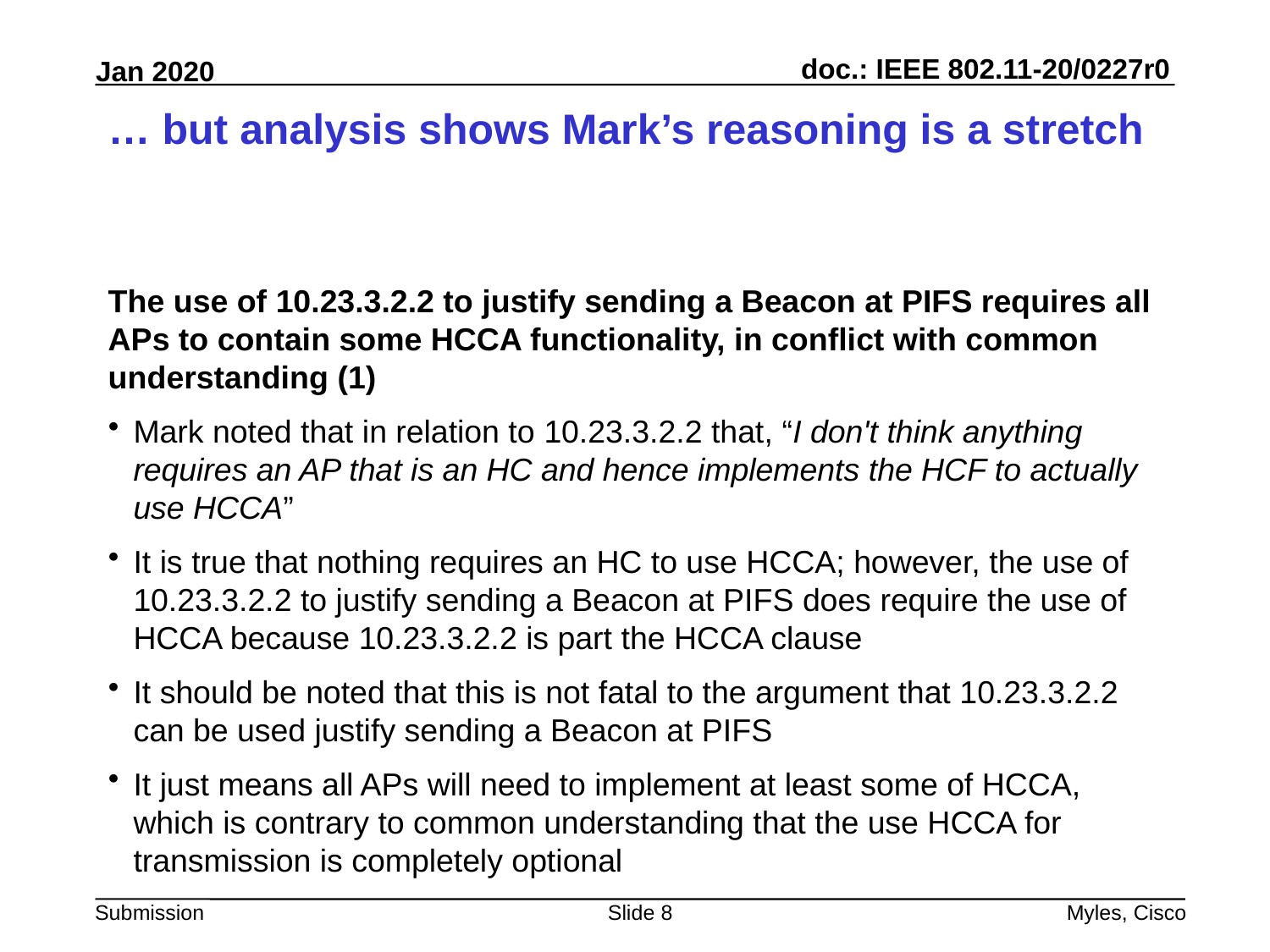

# … but analysis shows Mark’s reasoning is a stretch
The use of 10.23.3.2.2 to justify sending a Beacon at PIFS requires all APs to contain some HCCA functionality, in conflict with common understanding (1)
Mark noted that in relation to 10.23.3.2.2 that, “I don't think anything requires an AP that is an HC and hence implements the HCF to actually use HCCA”
It is true that nothing requires an HC to use HCCA; however, the use of 10.23.3.2.2 to justify sending a Beacon at PIFS does require the use of HCCA because 10.23.3.2.2 is part the HCCA clause
It should be noted that this is not fatal to the argument that 10.23.3.2.2 can be used justify sending a Beacon at PIFS
It just means all APs will need to implement at least some of HCCA, which is contrary to common understanding that the use HCCA for transmission is completely optional

Slide 8
Myles, Cisco